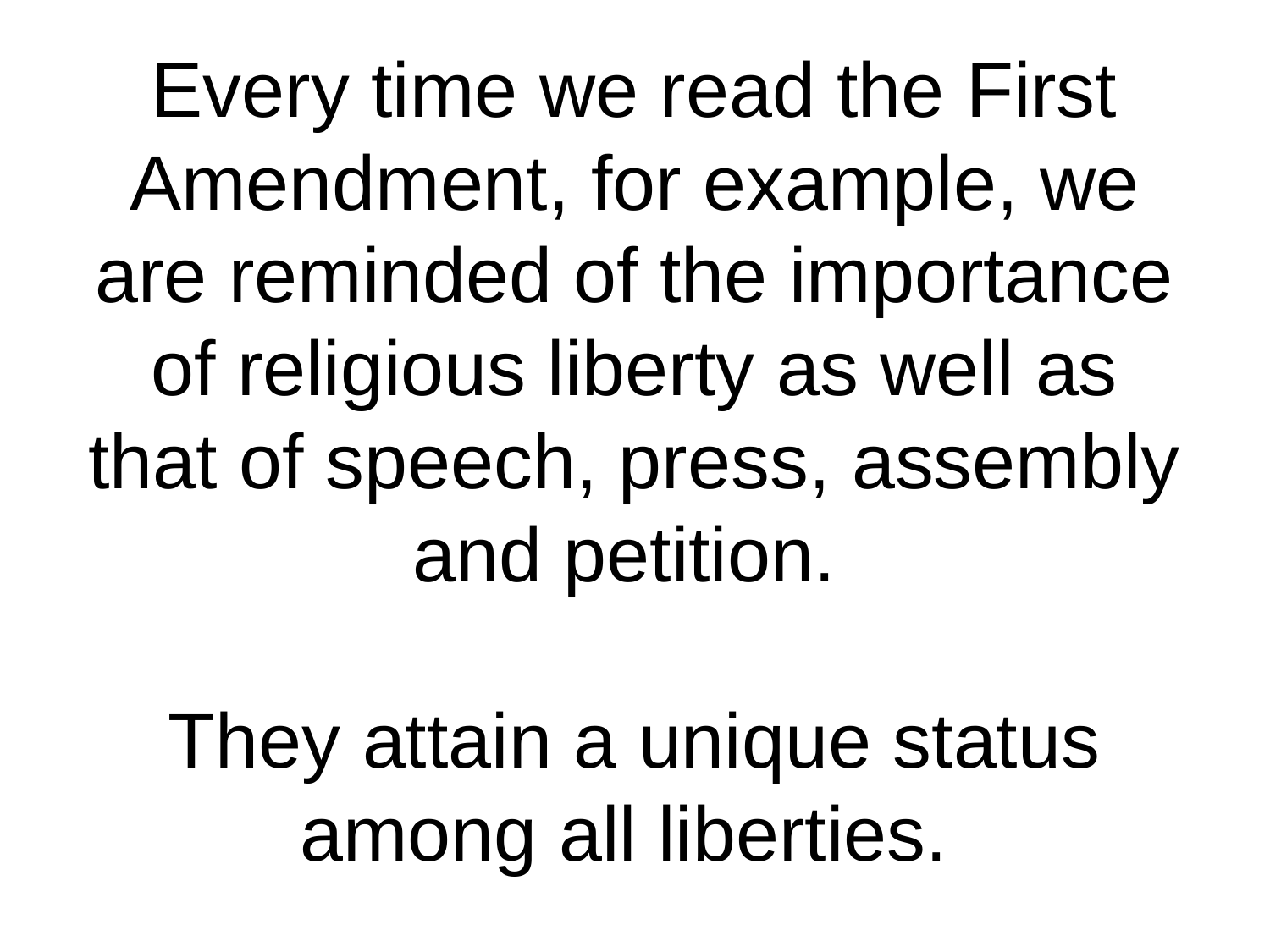

# Every time we read the First Amendment, for example, we are reminded of the importance of religious liberty as well as that of speech, press, assembly and petition. They attain a unique status among all liberties.